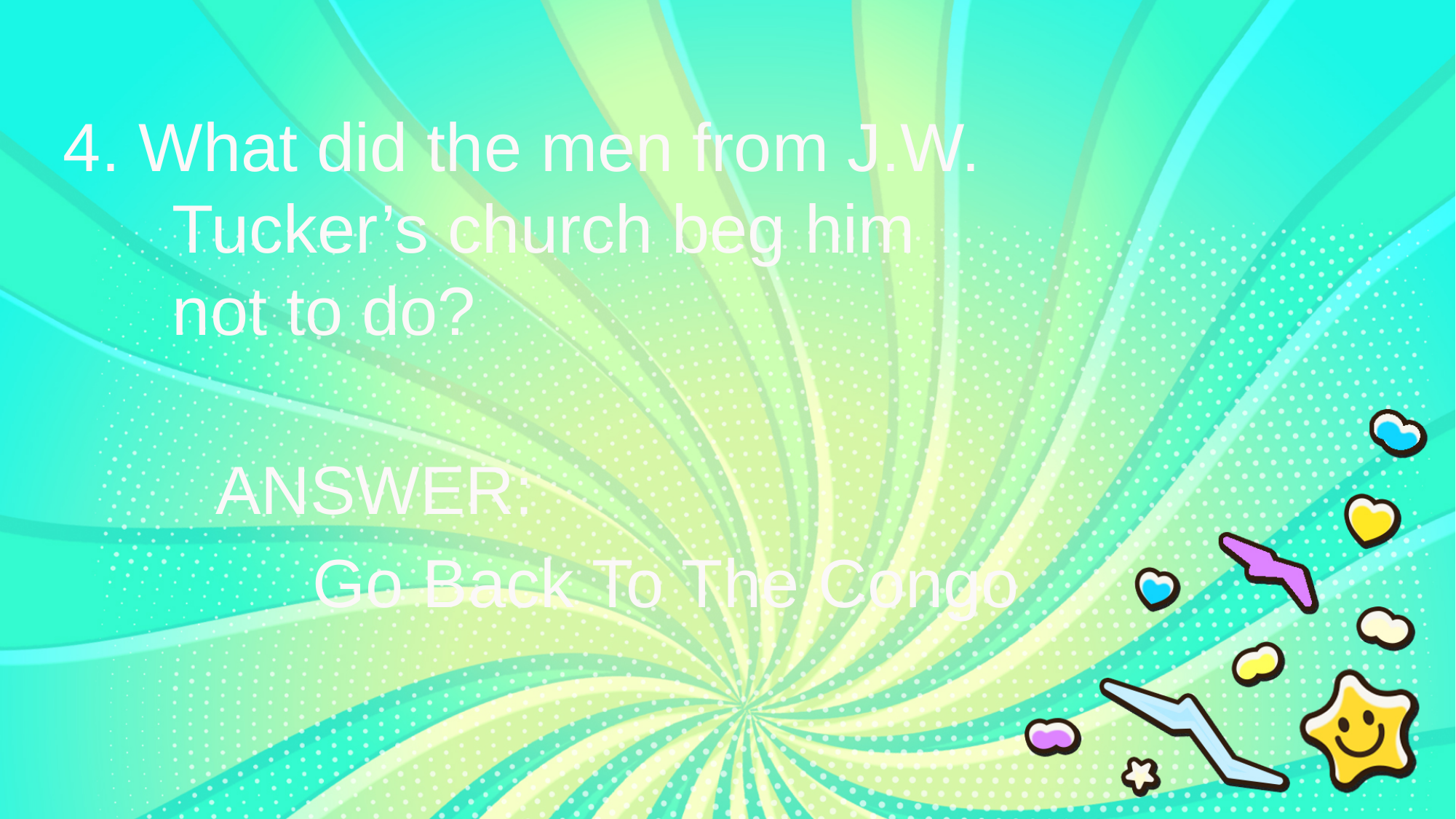

4. What did the men from J.W.
	Tucker’s church beg him
	not to do?
ANSWER:
Go Back To The Congo